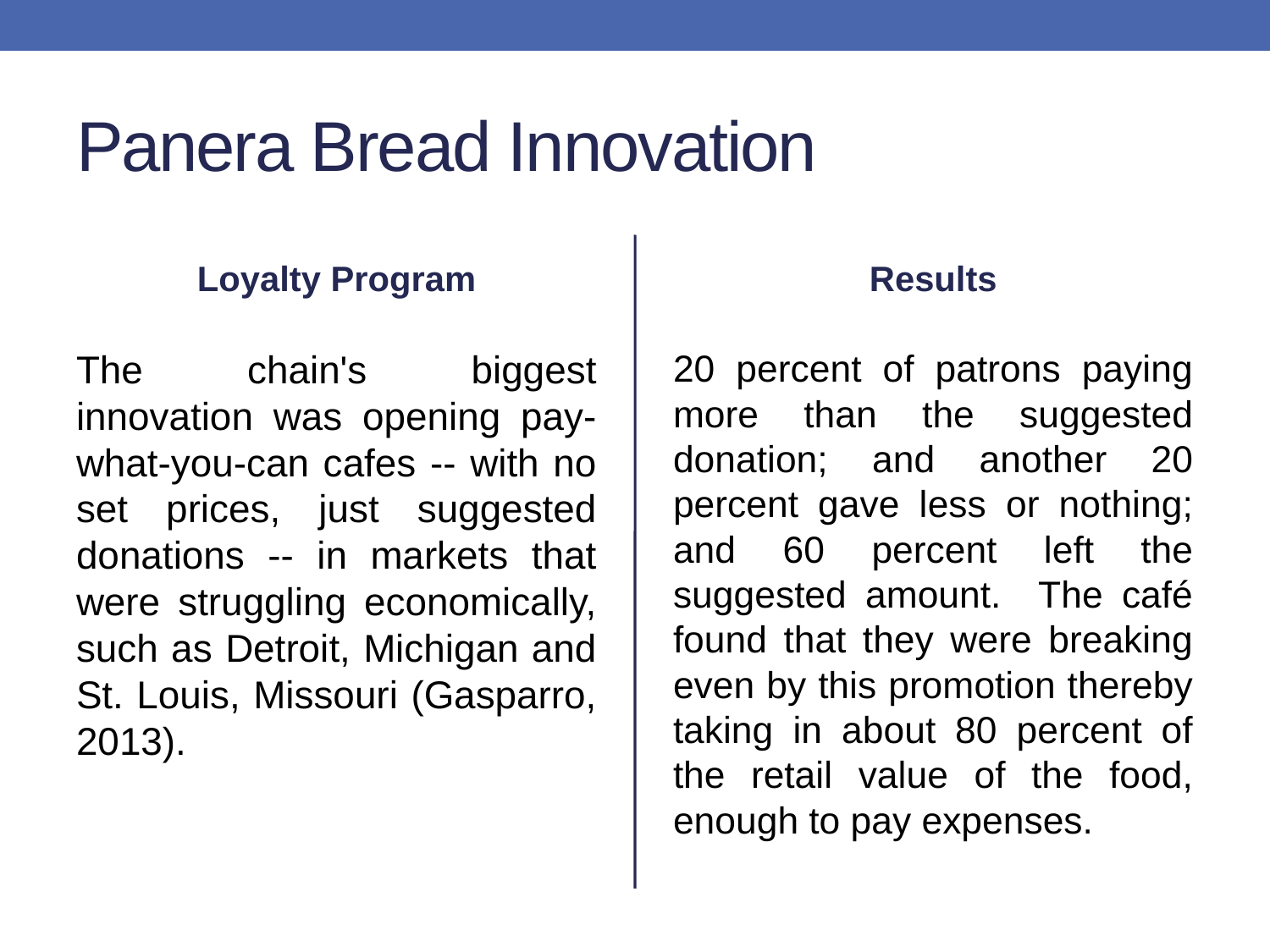

# Panera Bread Innovation
Loyalty Program
Results
The chain's biggest innovation was opening pay-what-you-can cafes -- with no set prices, just suggested donations -- in markets that were struggling economically, such as Detroit, Michigan and St. Louis, Missouri (Gasparro, 2013).

20 percent of patrons paying more than the suggested donation; and another 20 percent gave less or nothing; and 60 percent left the suggested amount.  The café found that they were breaking even by this promotion thereby taking in about 80 percent of the retail value of the food, enough to pay expenses.